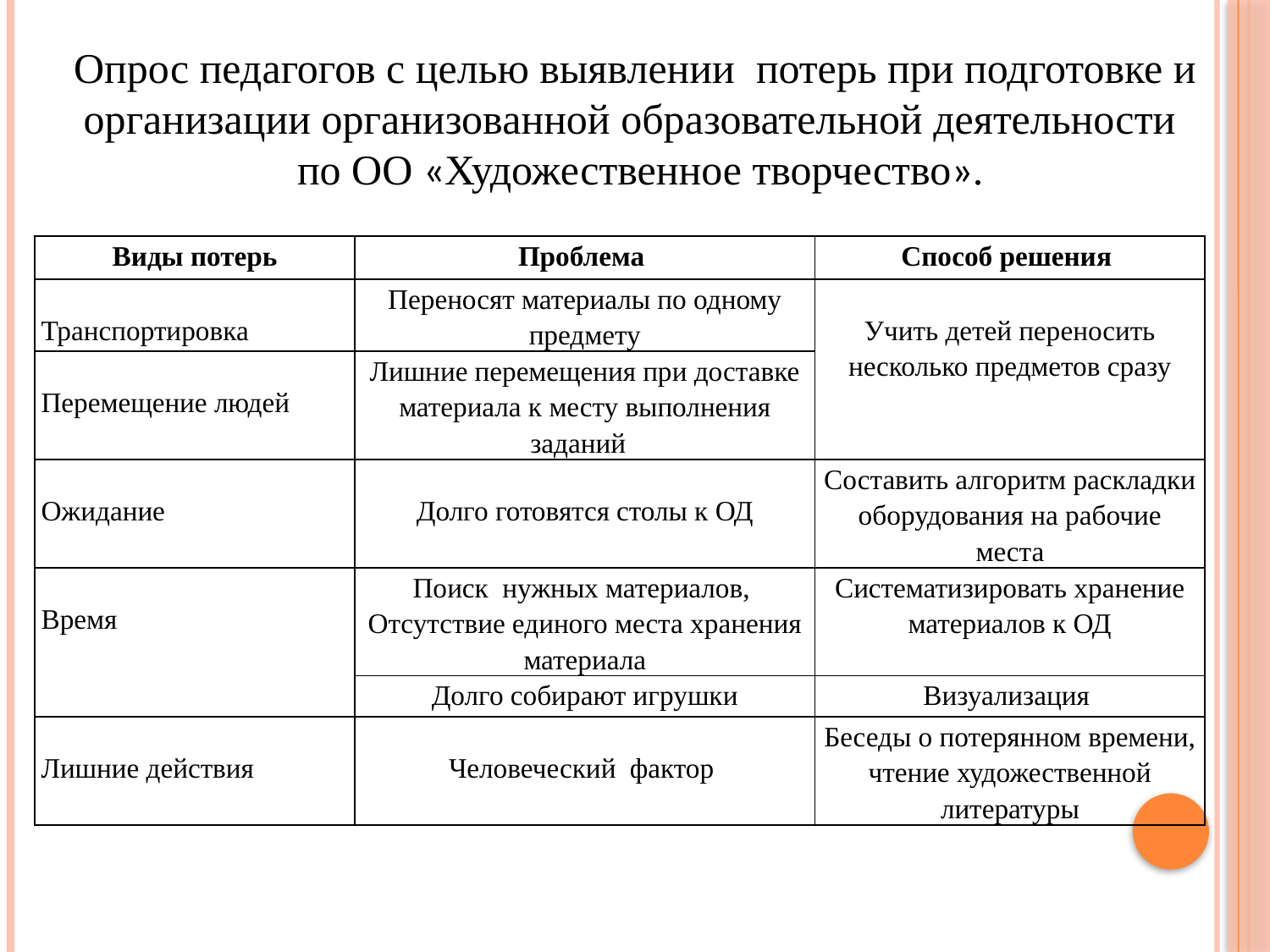

Опрос педагогов с целью выявлении  потерь при подготовке и организации организованной образовательной деятельности
 по ОО «Художественное творчество».

| Виды потерь | Проблема | Способ решения |
| --- | --- | --- |
| Транспортировка | Переносят материалы по одному предмету | Учить детей переносить несколько предметов сразу |
| Перемещение людей | Лишние перемещения при доставке материала к месту выполнения заданий |  |
| Ожидание | Долго готовятся столы к ОД | Составить алгоритм раскладки оборудования на рабочие места |
| Время | Поиск нужных материалов, Отсутствие единого места хранения материала | Систематизировать хранение материалов к ОД |
|  | Долго собирают игрушки | Визуализация |
| Лишние действия | Человеческий фактор | Беседы о потерянном времени, чтение художественной литературы |